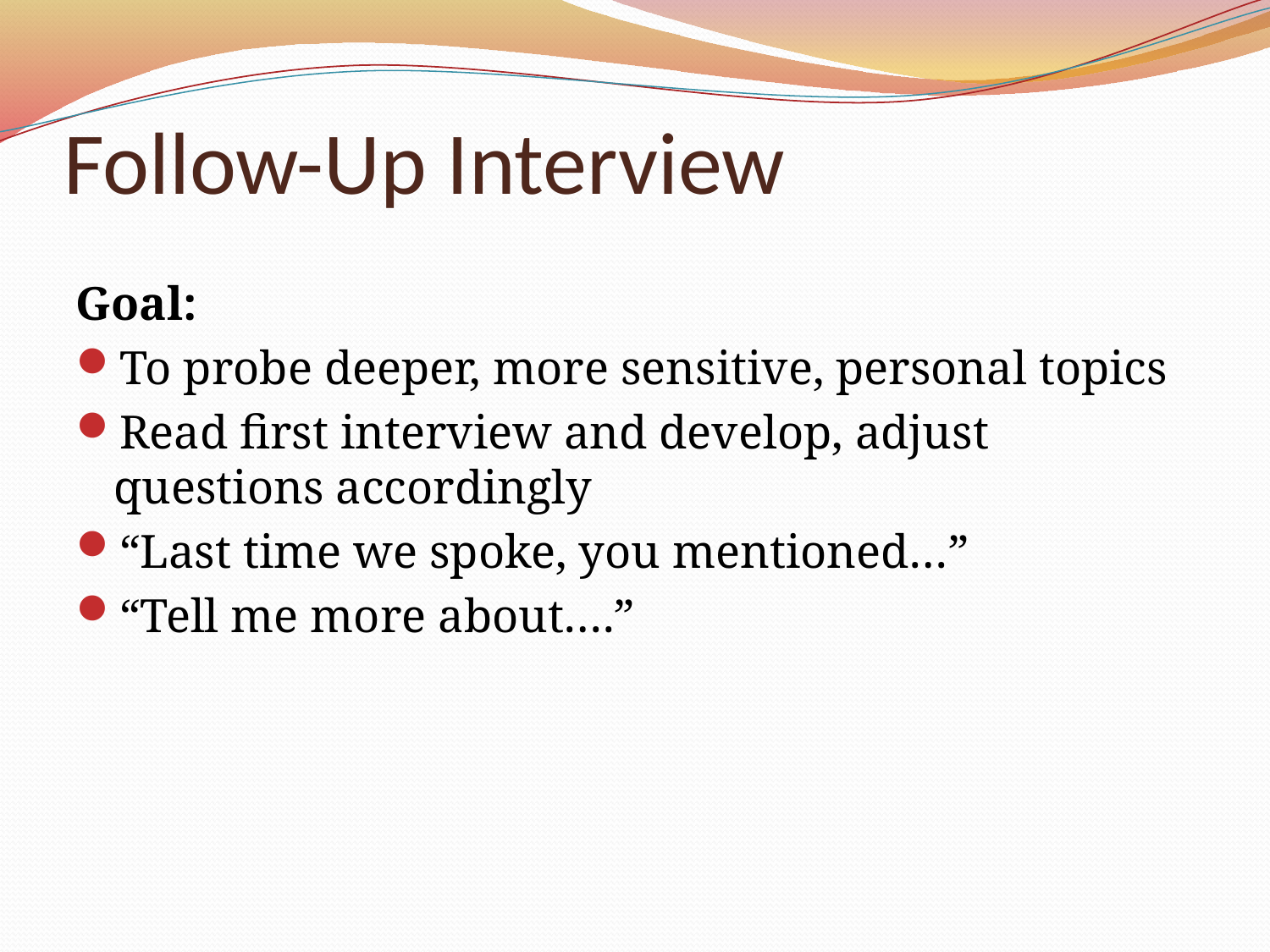

# Follow-Up Interview
Goal:
To probe deeper, more sensitive, personal topics
Read first interview and develop, adjust questions accordingly
“Last time we spoke, you mentioned…”
“Tell me more about….”